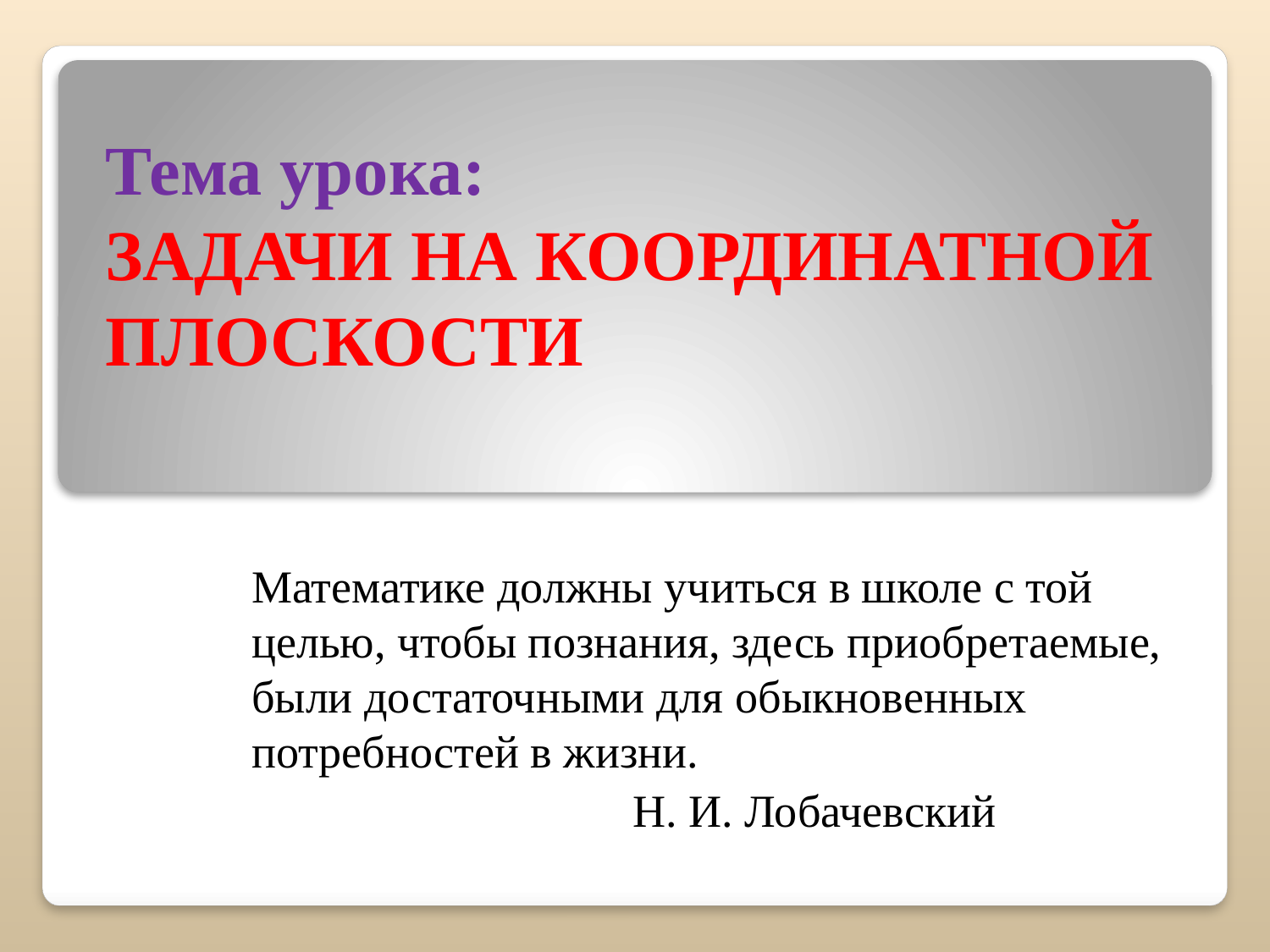

# Тема урока: ЗАДАЧИ НА КООРДИНАТНОЙ ПЛОСКОСТИ

Математике должны учиться в школе с той целью, чтобы познания, здесь приобретаемые, были достаточными для обыкновенных потребностей в жизни.
Н. И. Лобачевский